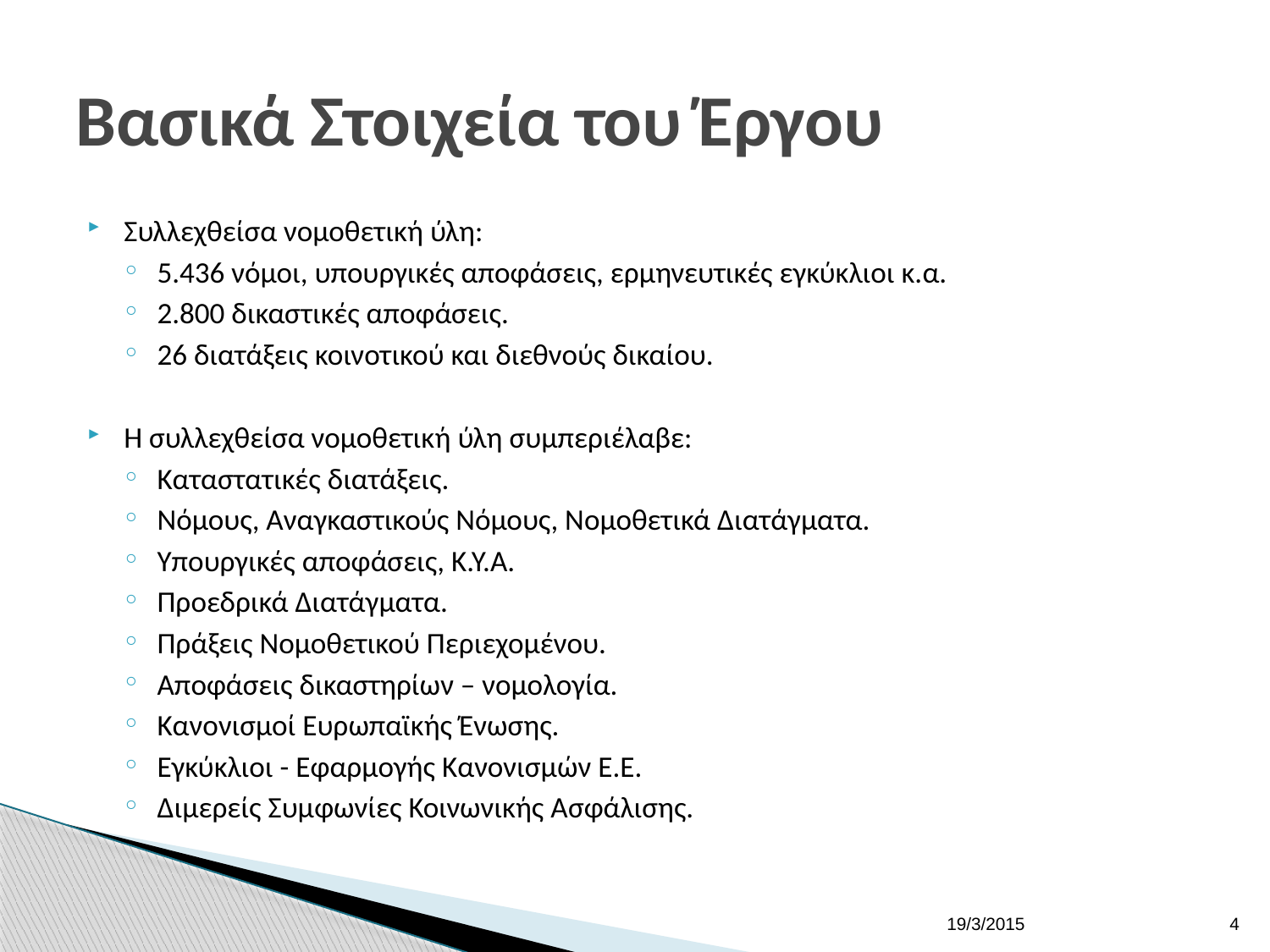

# Βασικά Στοιχεία του Έργου
Συλλεχθείσα νομοθετική ύλη:
5.436 νόμοι, υπουργικές αποφάσεις, ερμηνευτικές εγκύκλιοι κ.α.
2.800 δικαστικές αποφάσεις.
26 διατάξεις κοινοτικού και διεθνούς δικαίου.

Η συλλεχθείσα νομοθετική ύλη συμπεριέλαβε:
Καταστατικές διατάξεις.
Νόμους, Αναγκαστικούς Νόμους, Νομοθετικά Διατάγματα.
Υπουργικές αποφάσεις, Κ.Υ.Α.
Προεδρικά Διατάγματα.
Πράξεις Νομοθετικού Περιεχομένου.
Αποφάσεις δικαστηρίων – νομολογία.
Κανονισμοί Ευρωπαϊκής Ένωσης.
Εγκύκλιοι - Εφαρμογής Κανονισμών Ε.Ε.
Διμερείς Συμφωνίες Κοινωνικής Ασφάλισης.
19/3/2015
4